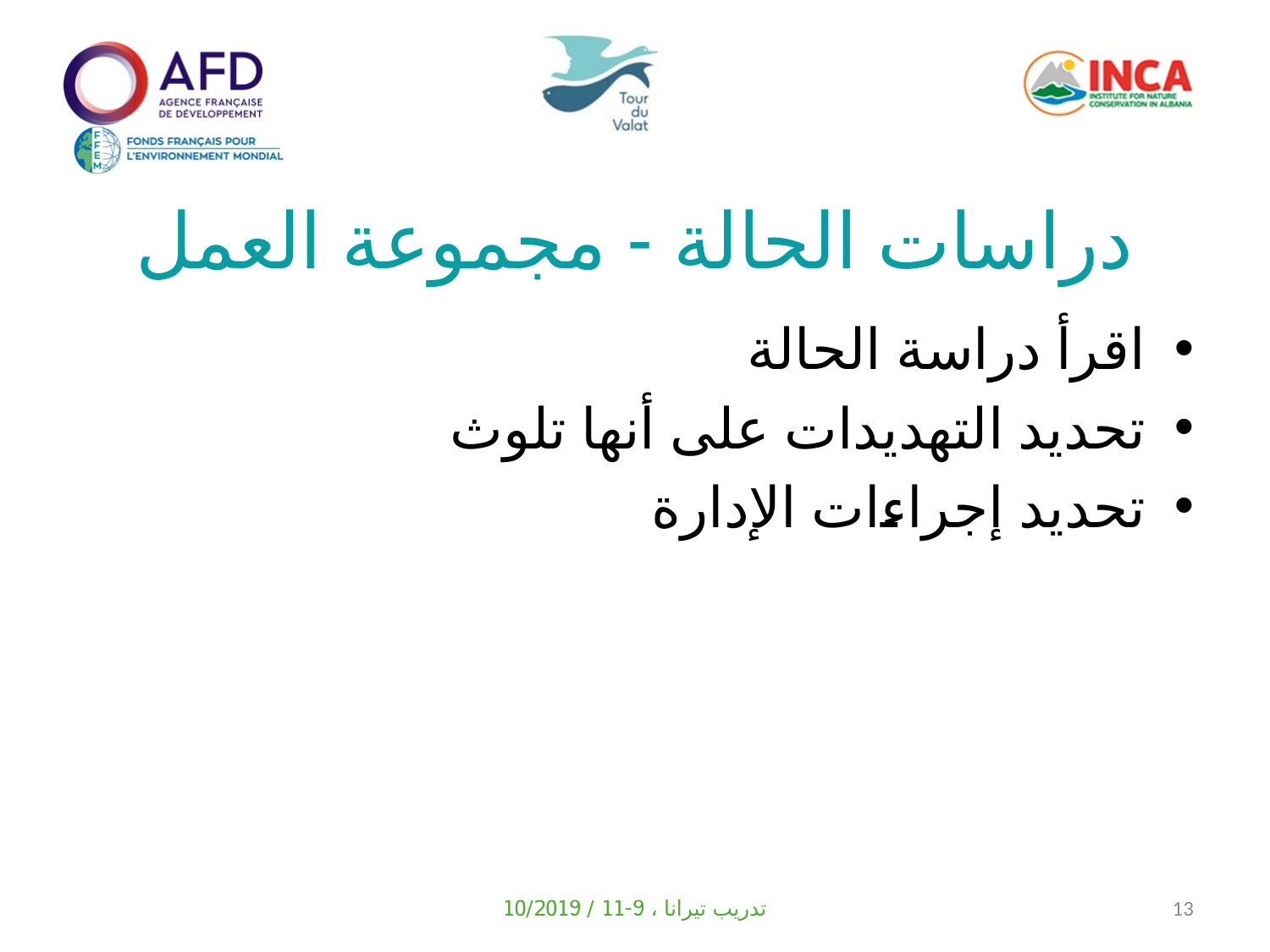

# دراسات الحالة - مجموعة العمل
اقرأ دراسة الحالة
تحديد التهديدات على أنها تلوث
تحديد إجراءات الإدارة
تدريب تيرانا ، 9-11 / 10/2019
13